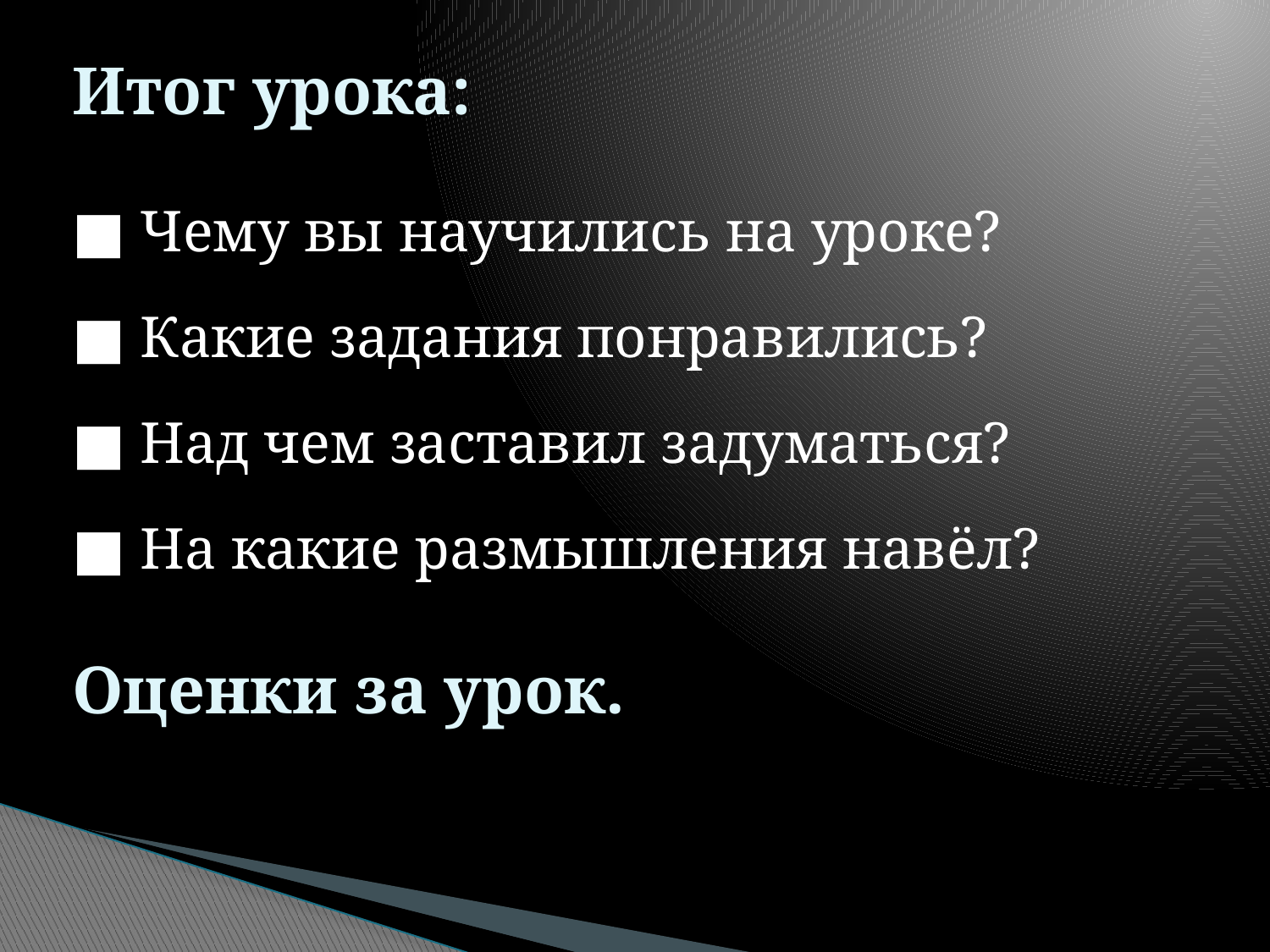

Итог урока:

■ Чему вы научились на уроке?

■ Какие задания понравились?

■ Над чем заставил задуматься?

■ На какие размышления навёл?

Оценки за урок.